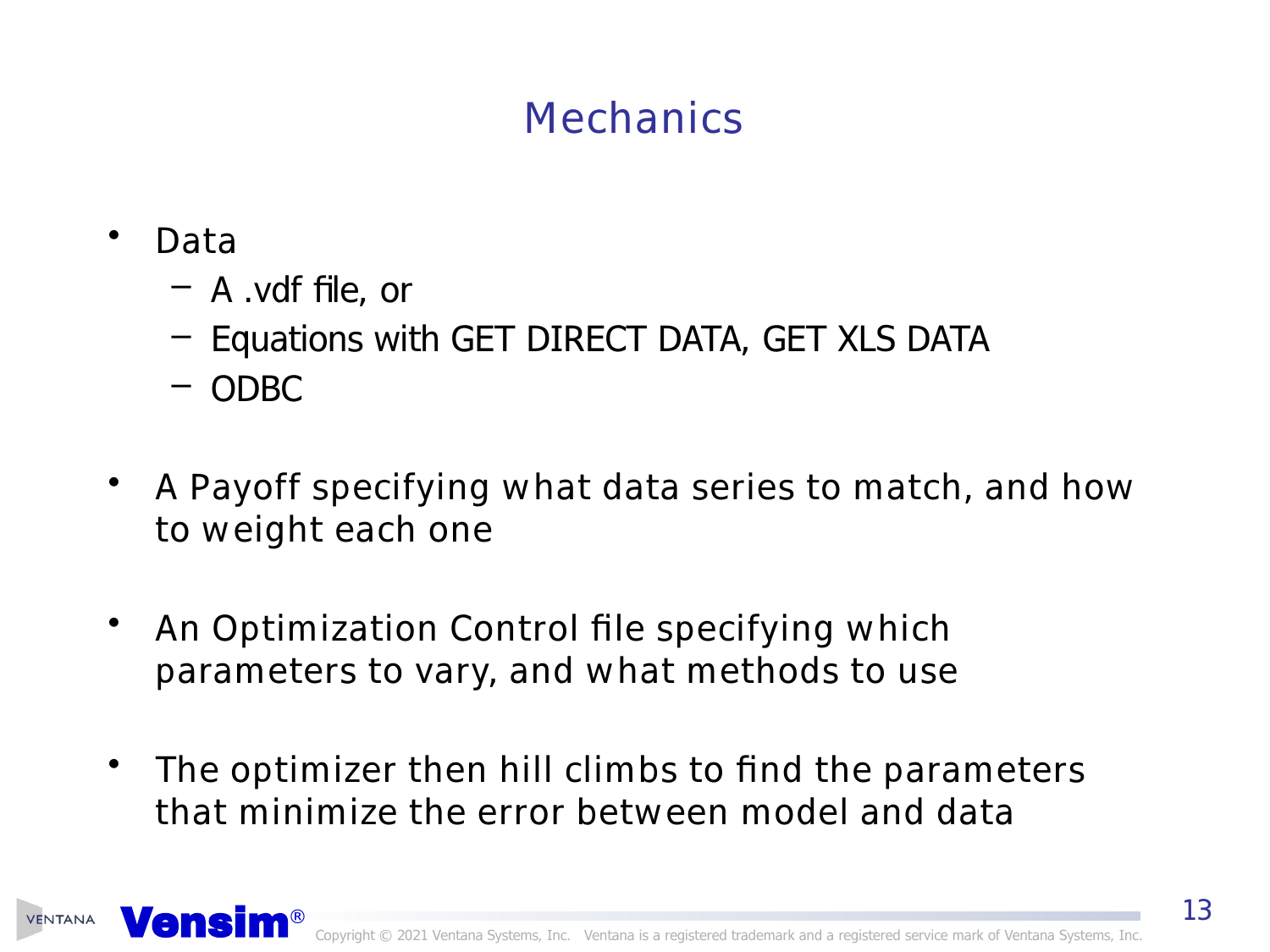

# Mechanics
Data
A .vdf file, or
Equations with GET DIRECT DATA, GET XLS DATA
ODBC

A Payoff specifying what data series to match, and how to weight each one

An Optimization Control file specifying which parameters to vary, and what methods to use

The optimizer then hill climbs to find the parameters that minimize the error between model and data